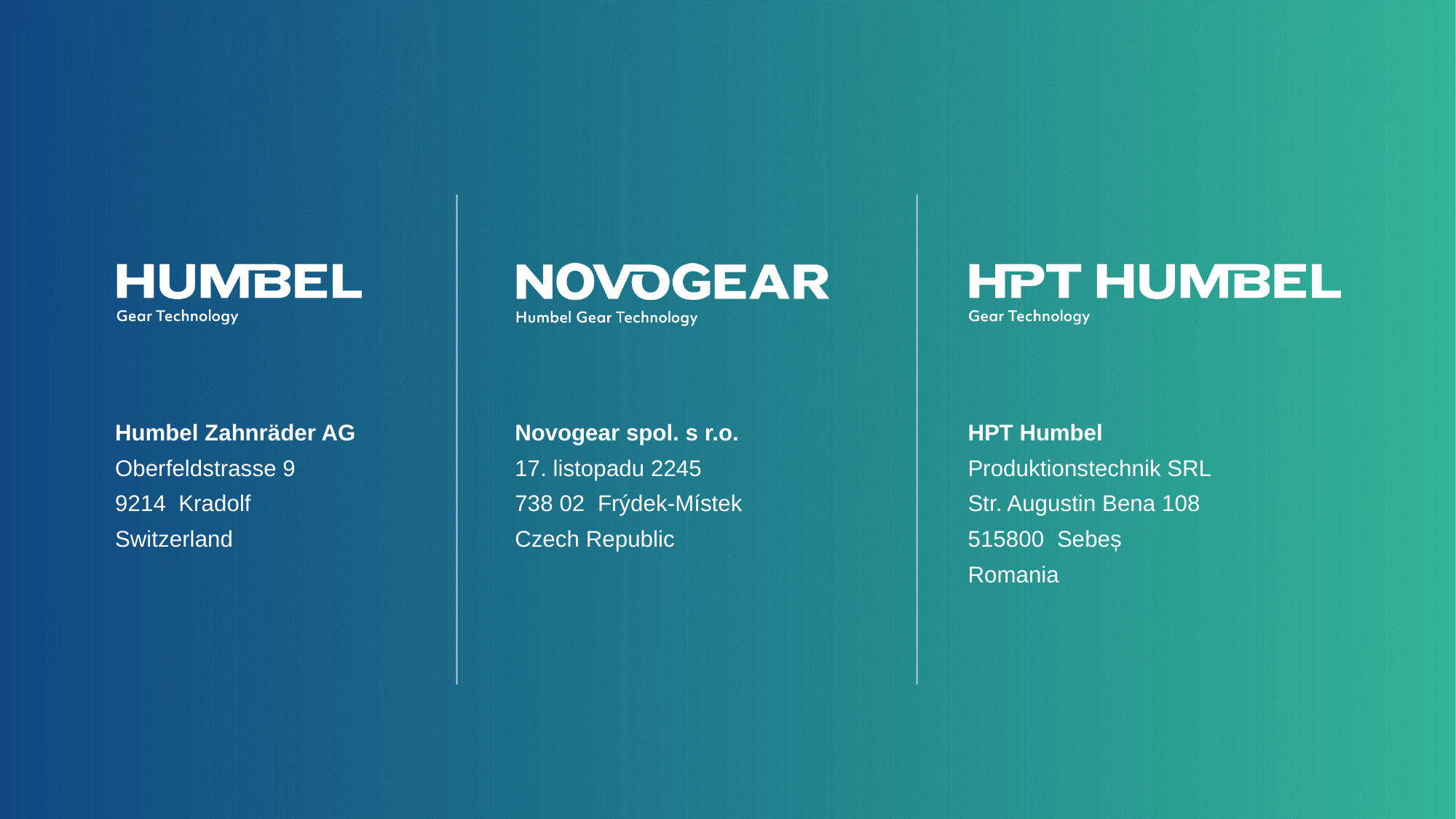

HPT Humbel
Produktionstechnik SRL
Str. Augustin Bena 108
515800  Sebeș
Romania
Novogear spol. s r.o.
17. listopadu 2245
738 02  Frýdek-Místek
Czech Republic

Humbel Zahnräder AG
Oberfeldstrasse 9
9214  Kradolf
Switzerland